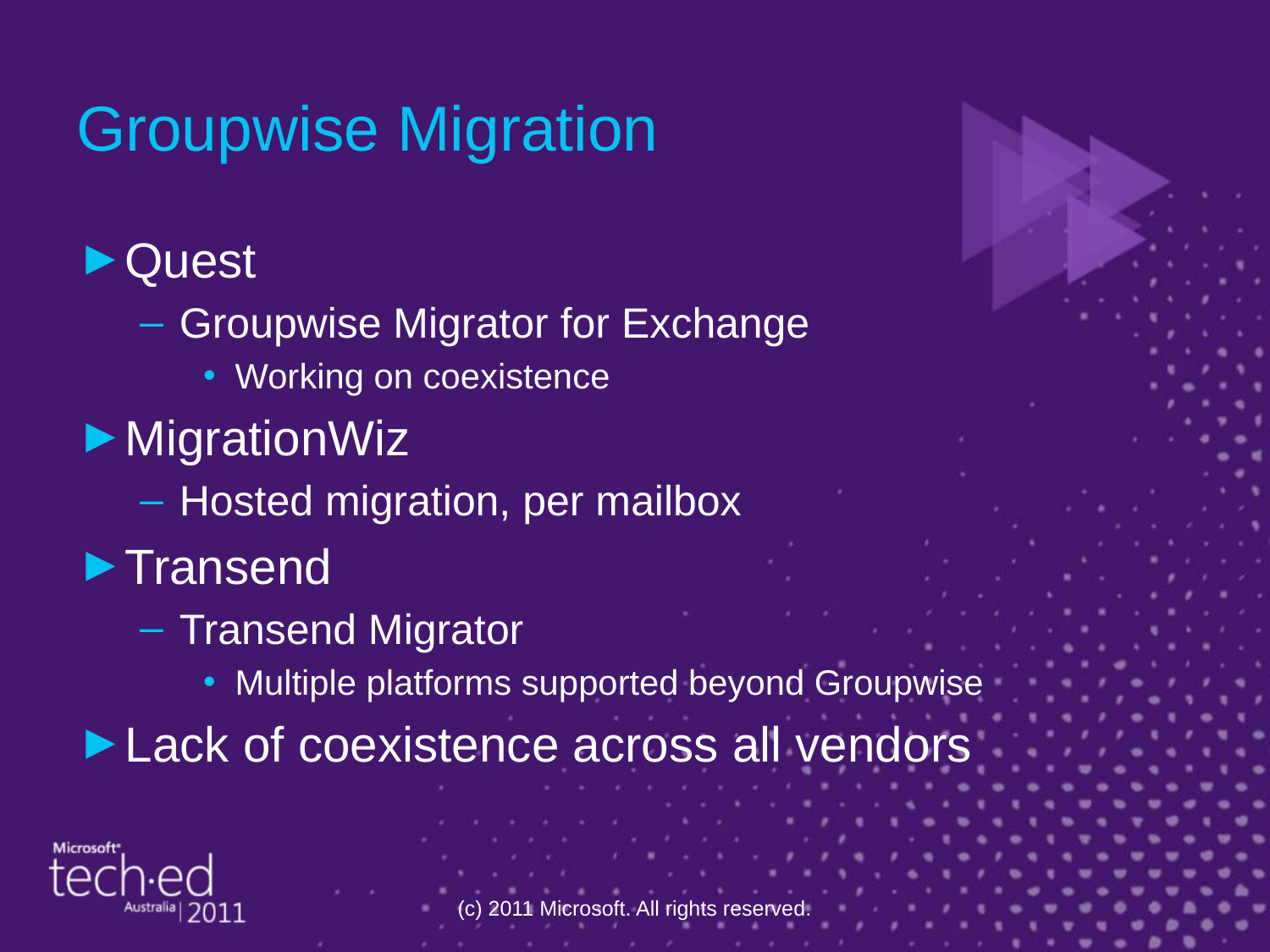

# Groupwise Migration
Quest
Groupwise Migrator for Exchange
Working on coexistence
MigrationWiz
Hosted migration, per mailbox
Transend
Transend Migrator
Multiple platforms supported beyond Groupwise
Lack of coexistence across all vendors
(c) 2011 Microsoft. All rights reserved.